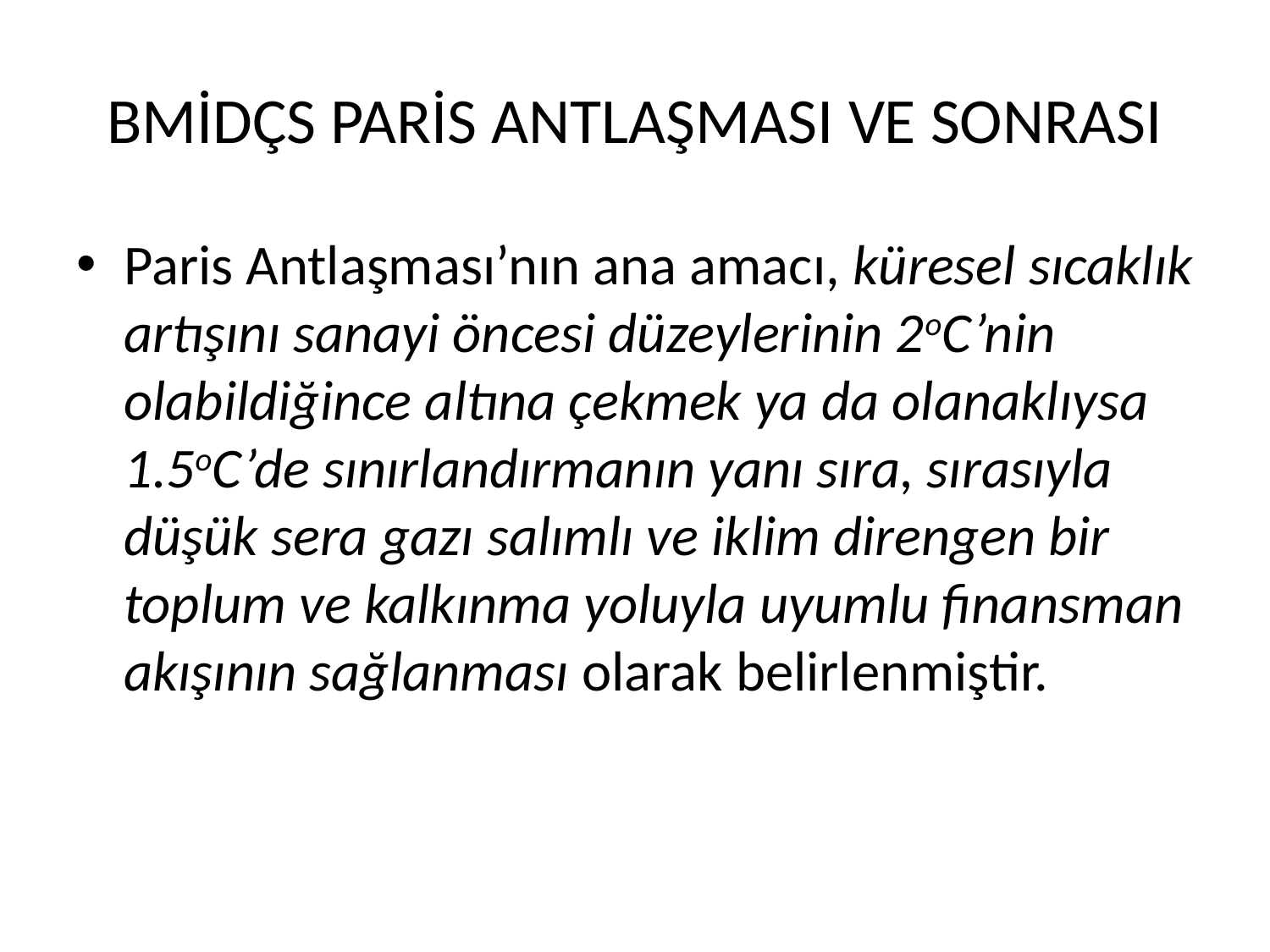

# BMİDÇS PARİS ANTLAŞMASI VE SONRASI
Paris Antlaşması’nın ana amacı, küresel sıcaklık artışını sanayi öncesi düzeylerinin 2oC’nin olabildiğince altına çekmek ya da olanaklıysa 1.5oC’de sınırlandırmanın yanı sıra, sırasıyla düşük sera gazı salımlı ve iklim direngen bir toplum ve kalkınma yoluyla uyumlu finansman akışının sağlanması olarak belirlenmiştir.